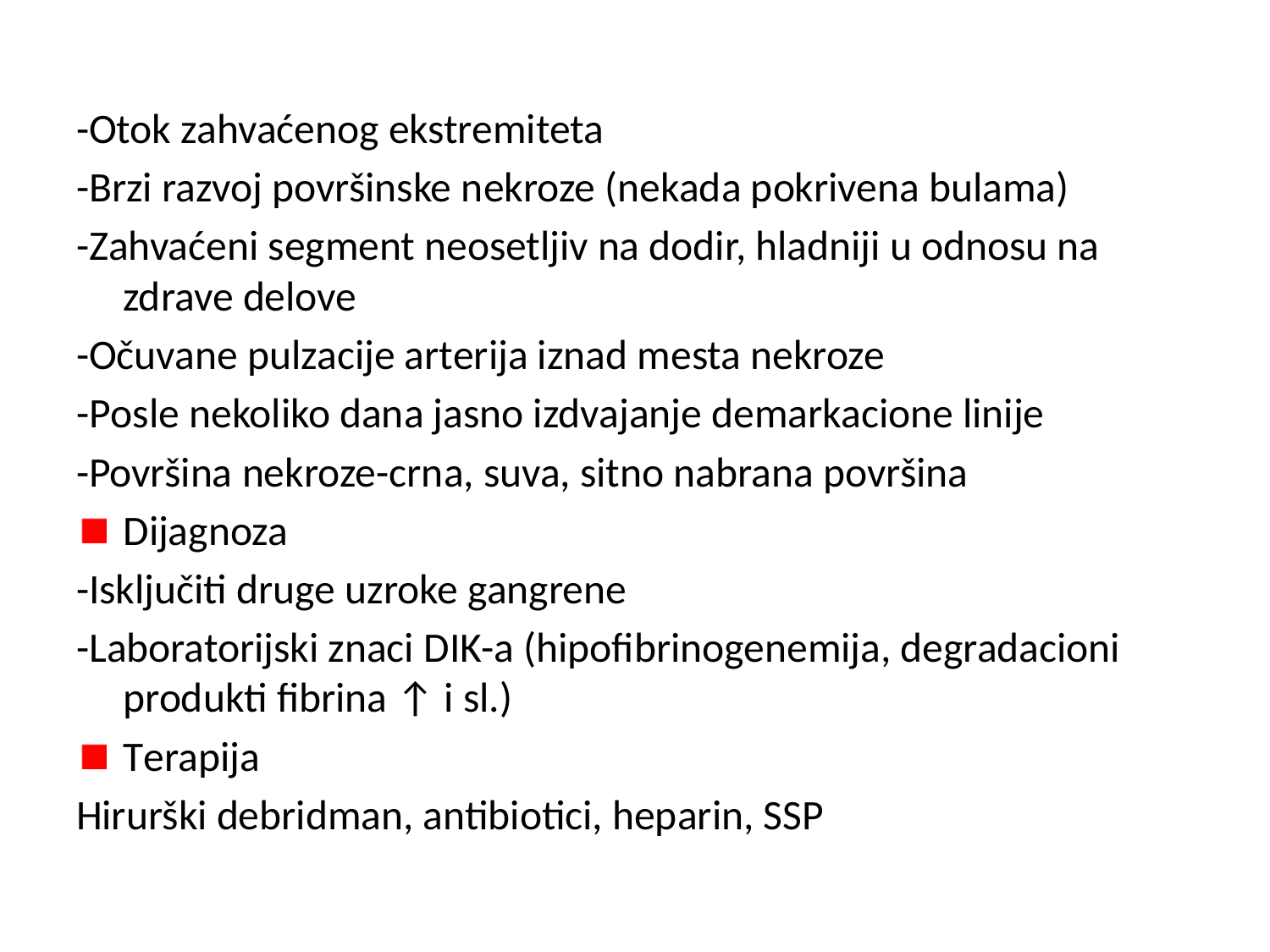

-Otok zahvaćenog ekstremiteta
-Brzi razvoj površinske nekroze (nekada pokrivena bulama)
-Zahvaćeni segment neosetljiv na dodir, hladniji u odnosu na zdrave delove
-Očuvane pulzacije arterija iznad mesta nekroze
-Posle nekoliko dana jasno izdvajanje demarkacione linije
-Površina nekroze-crna, suva, sitno nabrana površina
Dijagnoza
-Isključiti druge uzroke gangrene
-Laboratorijski znaci DIK-a (hipofibrinogenemija, degradacioni produkti fibrina ↑ i sl.)
Terapija
Hirurški debridman, antibiotici, heparin, SSP